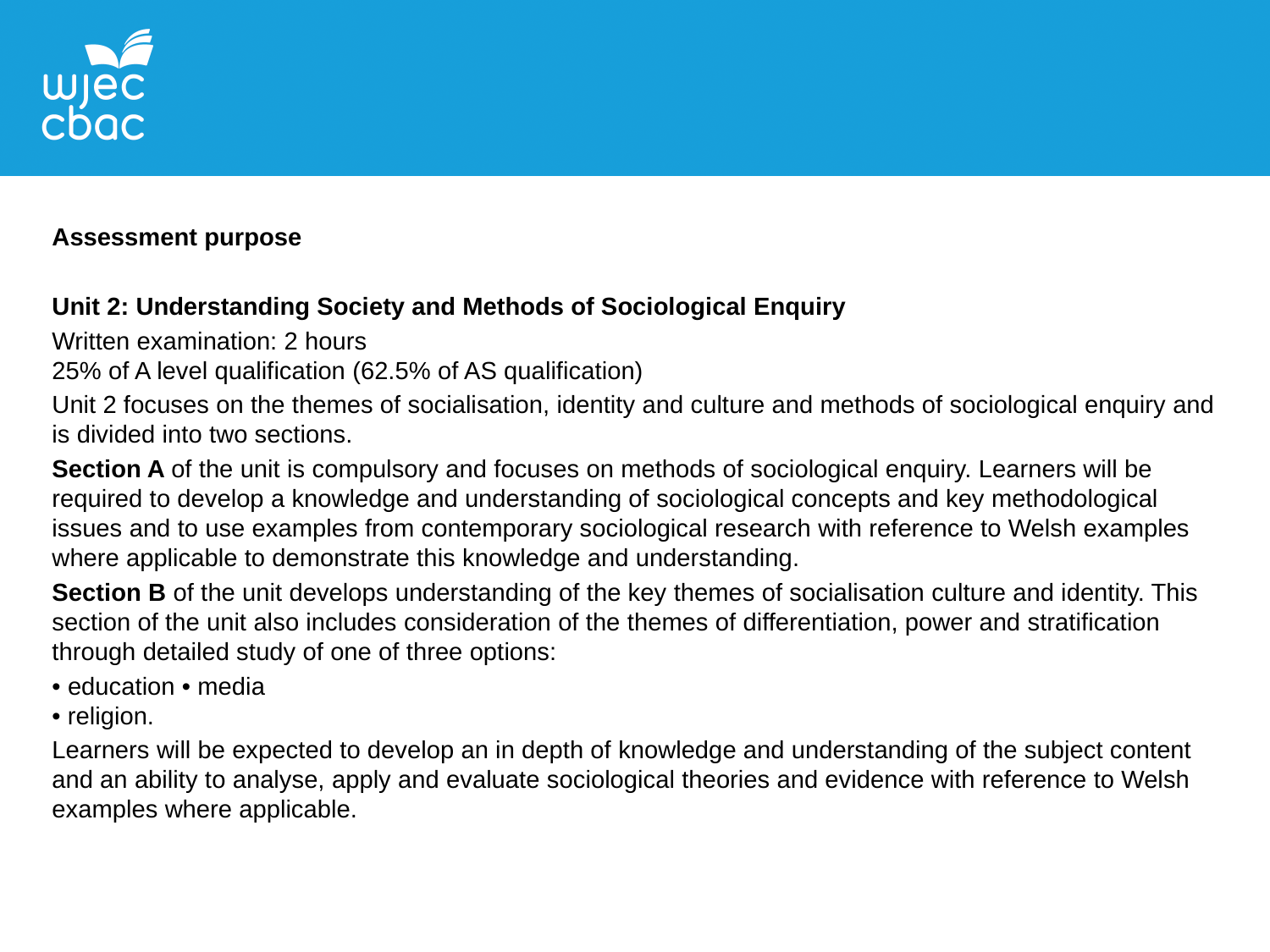

Assessment purpose

Unit 2: Understanding Society and Methods of Sociological Enquiry
Written examination: 2 hours
25% of A level qualification (62.5% of AS qualification)
Unit 2 focuses on the themes of socialisation, identity and culture and methods of sociological enquiry and is divided into two sections.
Section A of the unit is compulsory and focuses on methods of sociological enquiry. Learners will be required to develop a knowledge and understanding of sociological concepts and key methodological issues and to use examples from contemporary sociological research with reference to Welsh examples where applicable to demonstrate this knowledge and understanding.
Section B of the unit develops understanding of the key themes of socialisation culture and identity. This section of the unit also includes consideration of the themes of differentiation, power and stratification through detailed study of one of three options:
• education • media
• religion.
Learners will be expected to develop an in depth of knowledge and understanding of the subject content and an ability to analyse, apply and evaluate sociological theories and evidence with reference to Welsh examples where applicable.